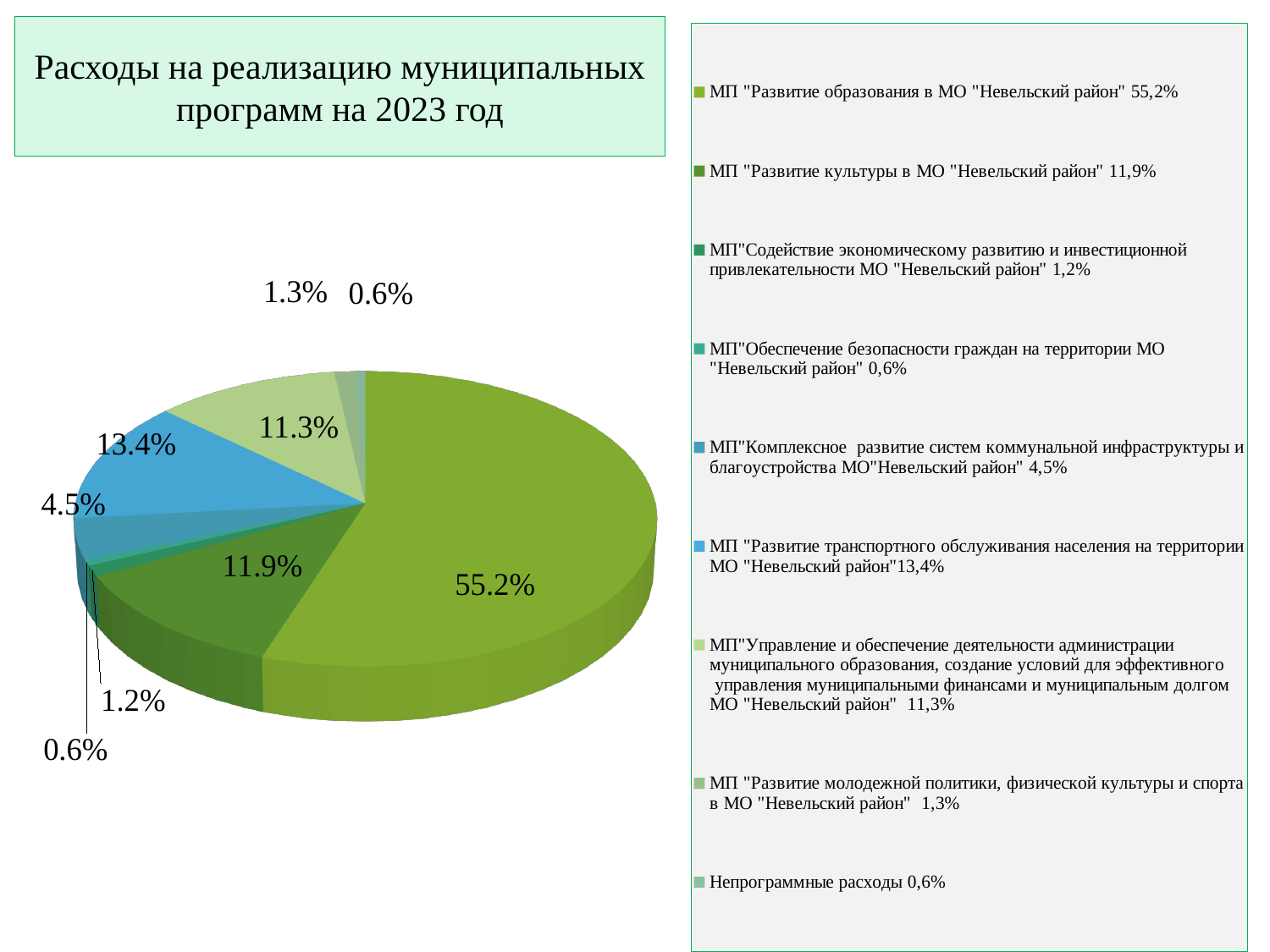

[unsupported chart]

Расходы на реализацию муниципальных программ на 2023 год
# Расходы по разделам на 2018 год